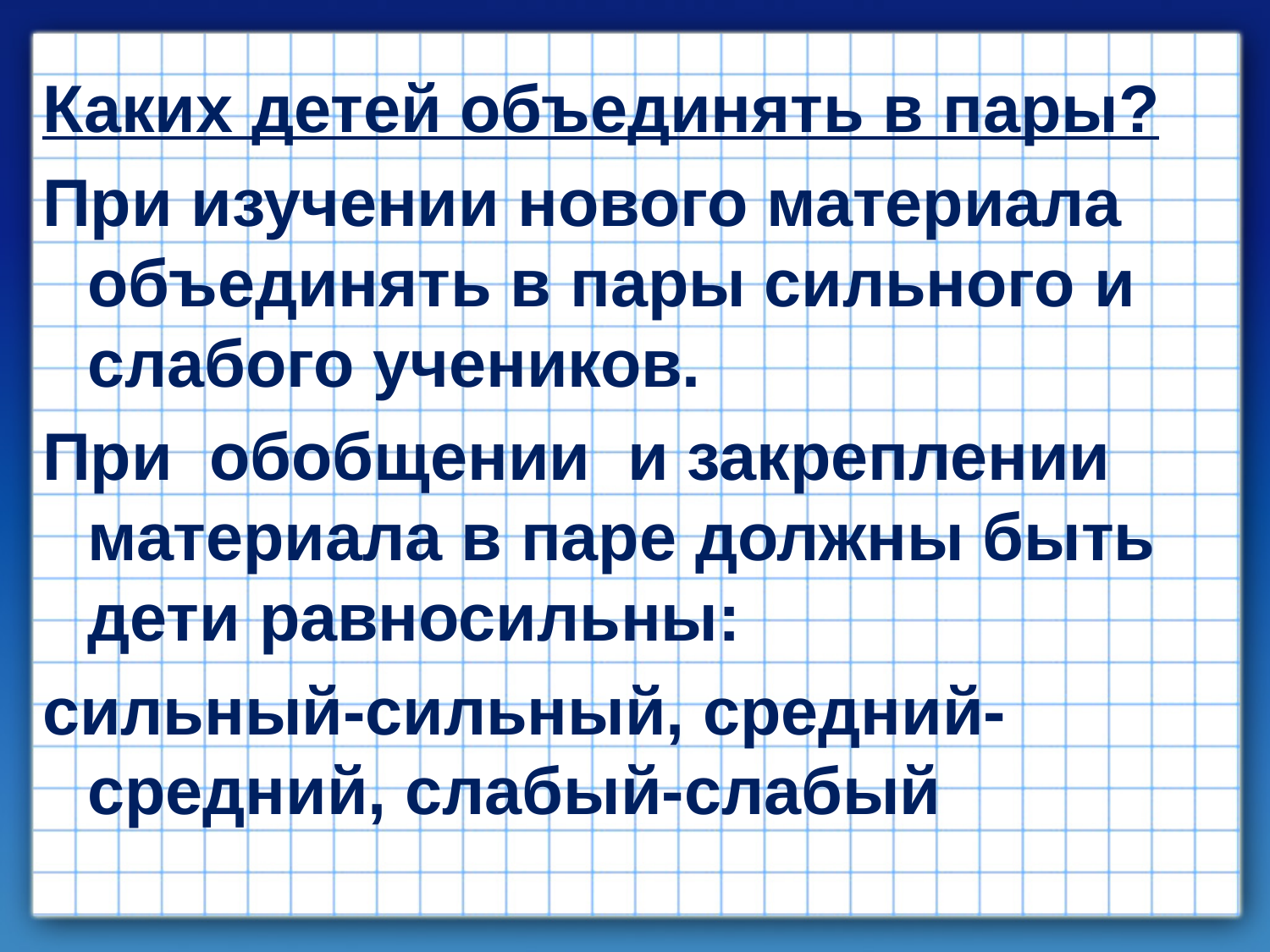

Каких детей объединять в пары?
При изучении нового материала  объединять в пары сильного и слабого учеников.
При  обобщении  и закреплении материала в паре должны быть дети равносильны:
сильный-сильный, средний- средний, слабый-слабый